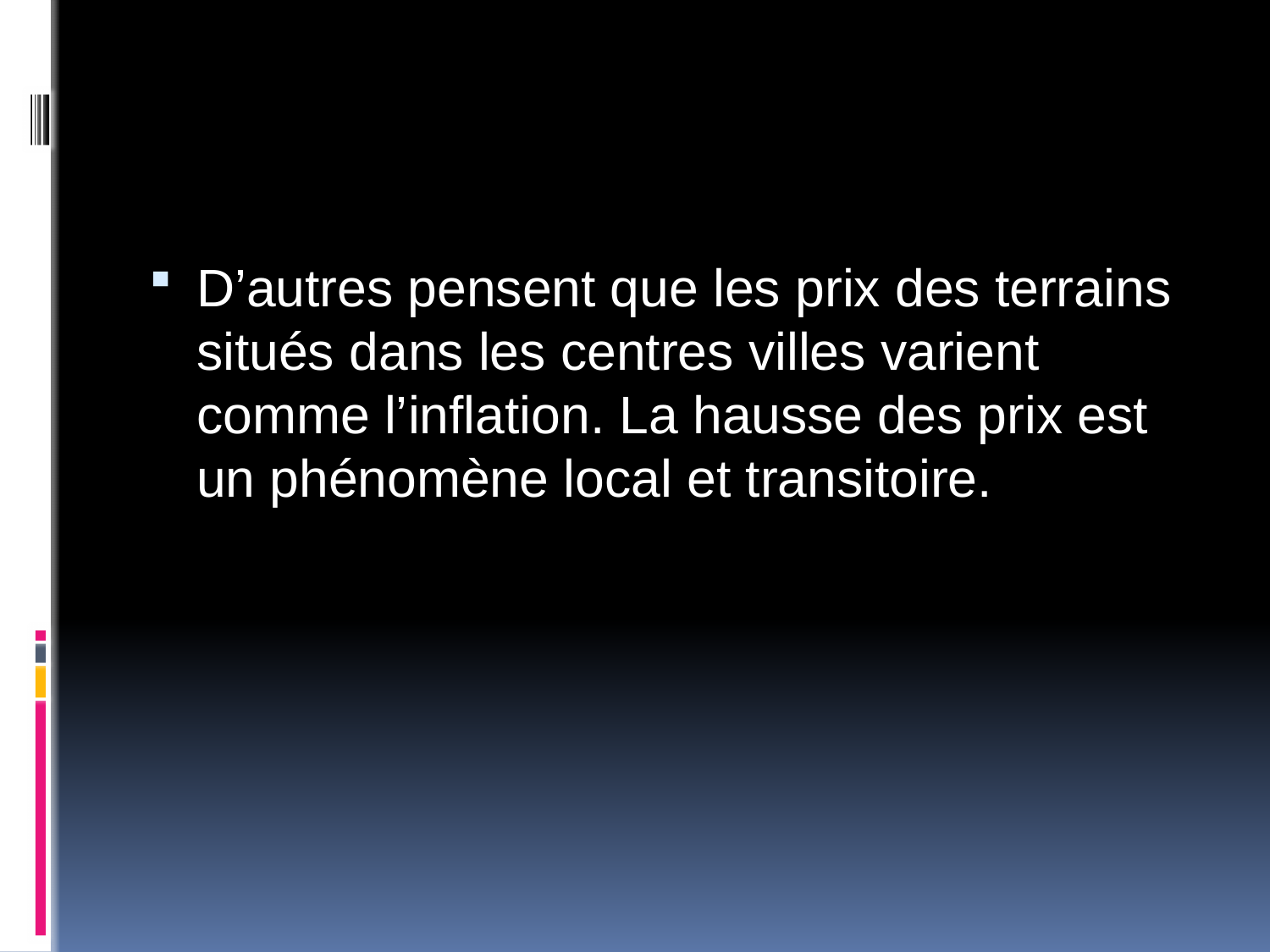

#
D’autres pensent que les prix des terrains situés dans les centres villes varient comme l’inflation. La hausse des prix est un phénomène local et transitoire.